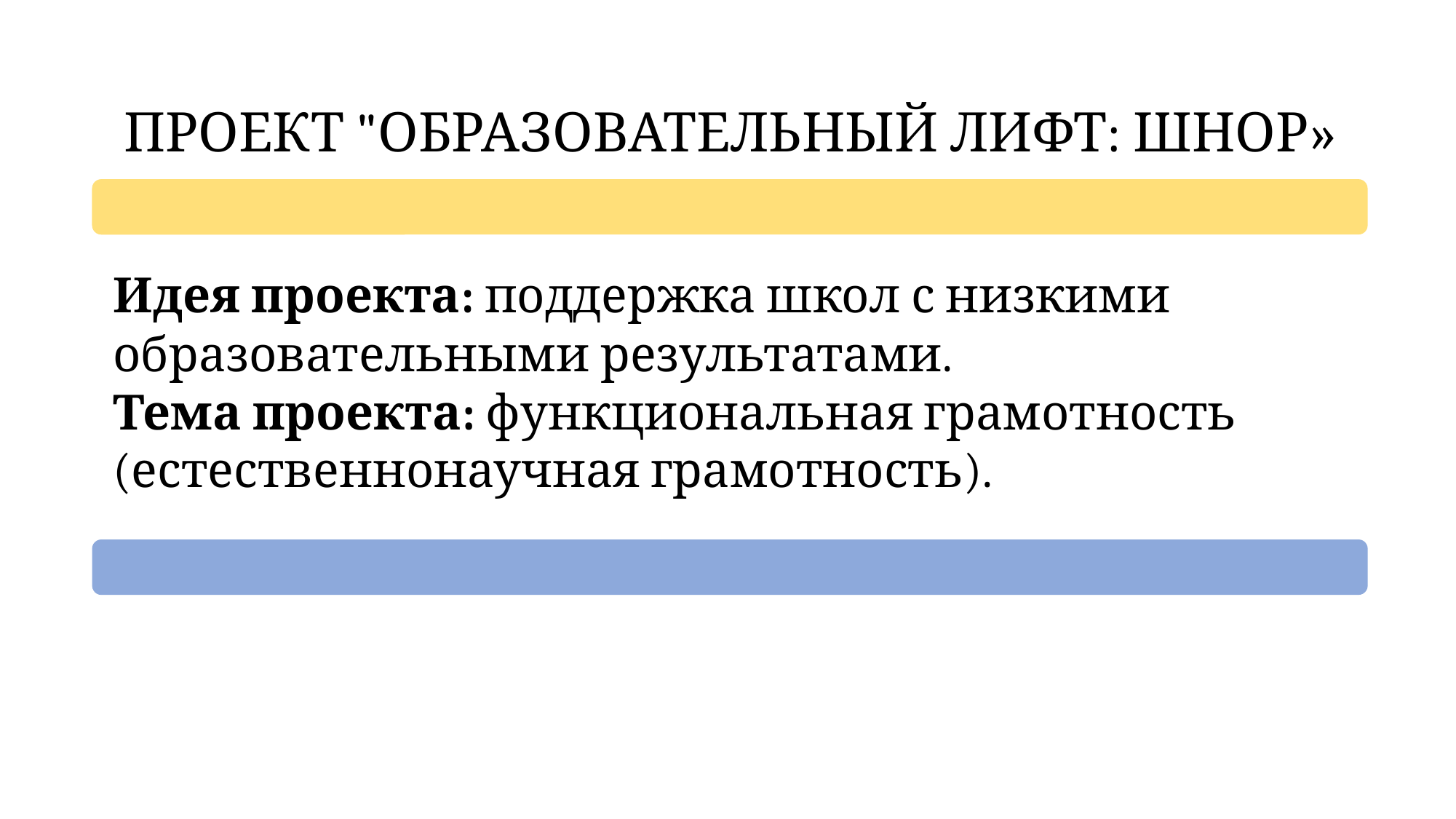

ПРОЕКТ "ОБРАЗОВАТЕЛЬНЫЙ ЛИФТ: ШНОР»

Идея проекта: поддержка школ с низкими образовательными результатами.
Тема проекта: функциональная грамотность (естественнонаучная грамотность).